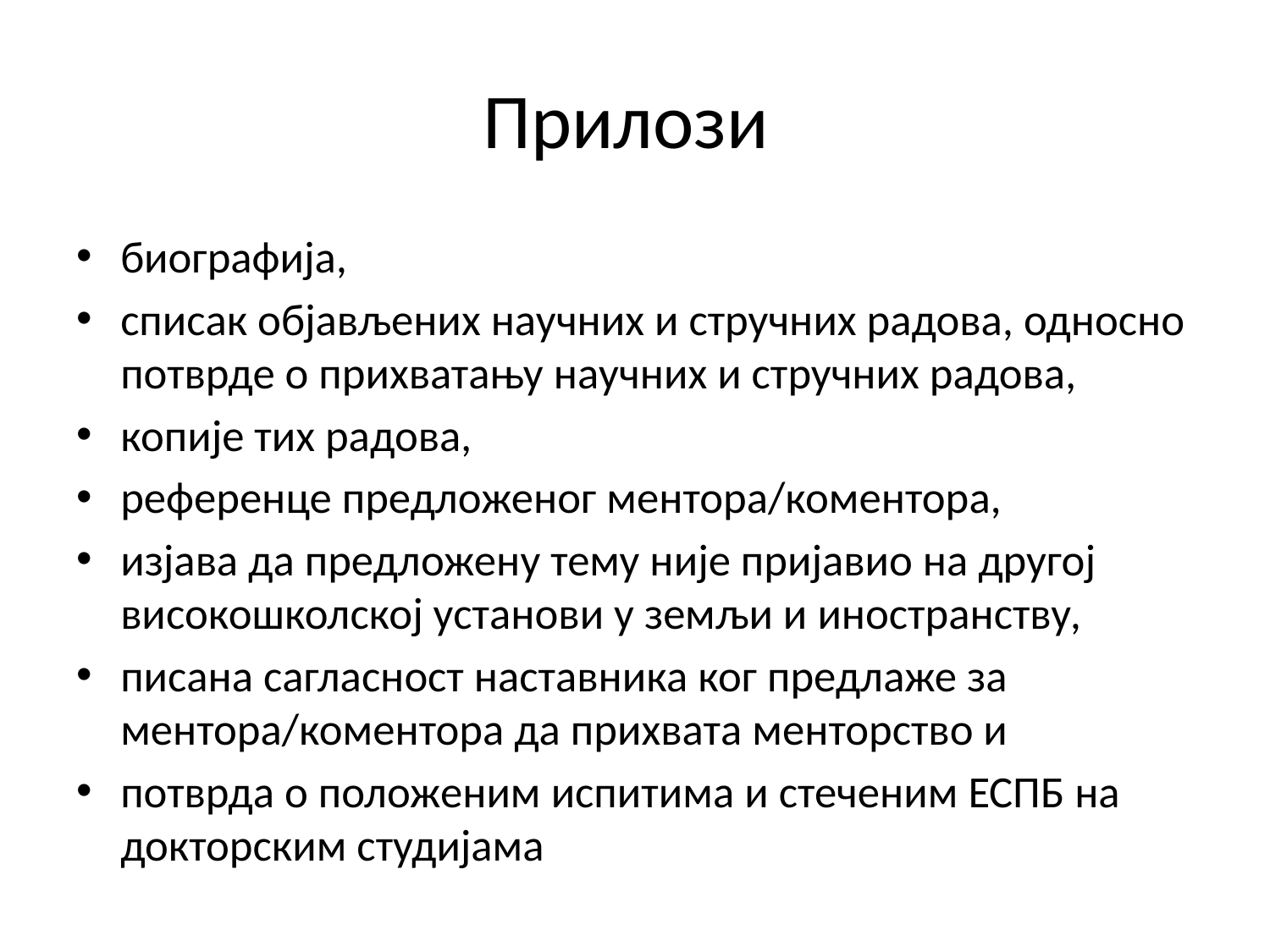

# Прилози
биографија,
списак објављених научних и стручних радова, односно потврде о прихватању научних и стручних радова,
копије тих радова,
референце предложеног ментора/коментора,
изјава да предложену тему није пријавио на другој високошколској установи у земљи и иностранству,
писана сагласност наставника ког предлаже за ментора/коментора да прихвата менторство и
потврда о положеним испитима и стеченим ЕСПБ на докторским студијама